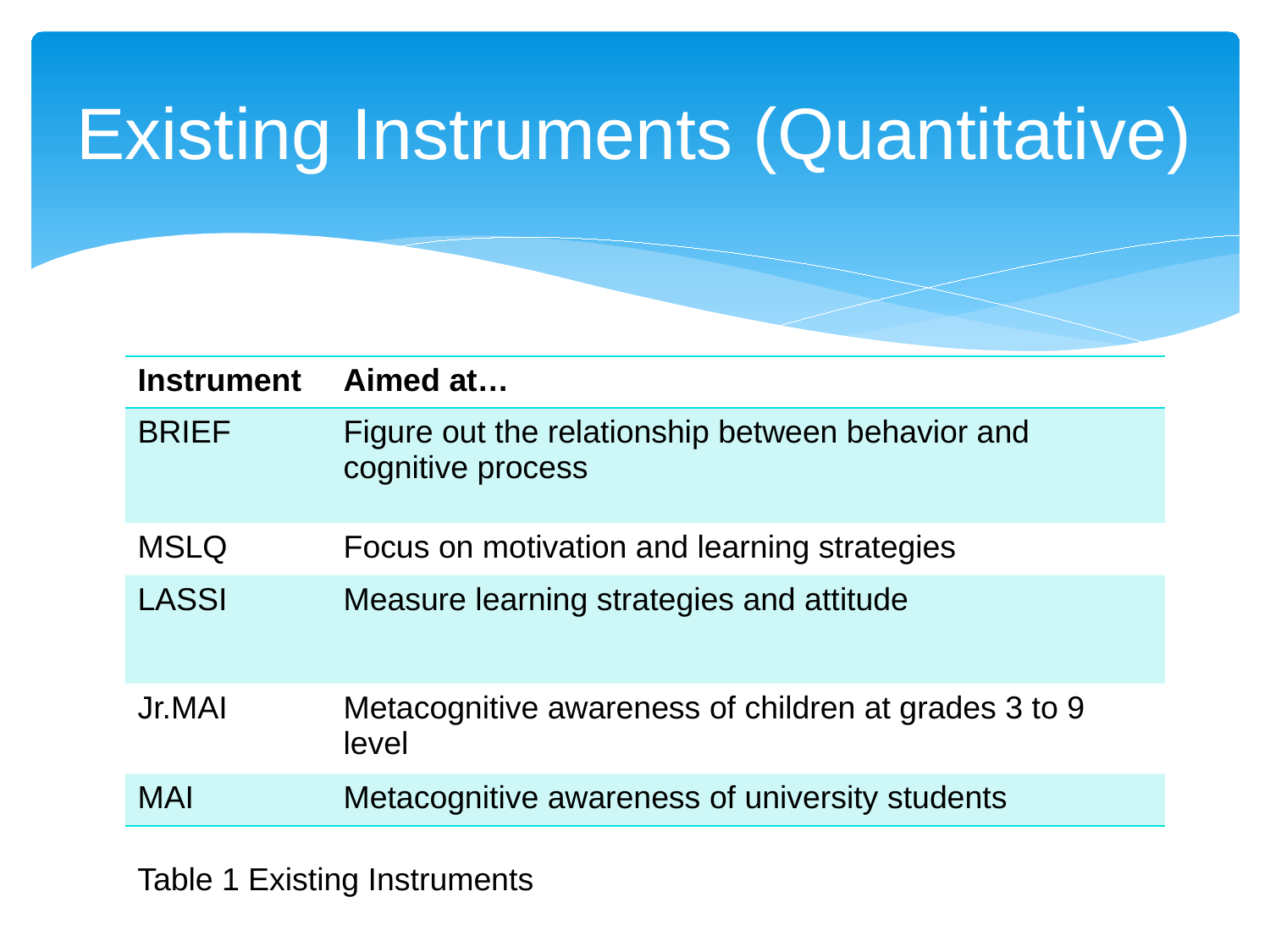

# Existing Instruments (Quantitative)
| Instrument | Aimed at… |
| --- | --- |
| BRIEF | Figure out the relationship between behavior and cognitive process |
| MSLQ | Focus on motivation and learning strategies |
| LASSI | Measure learning strategies and attitude |
| Jr.MAI | Metacognitive awareness of children at grades 3 to 9 level |
| MAI | Metacognitive awareness of university students |
Table 1 Existing Instruments